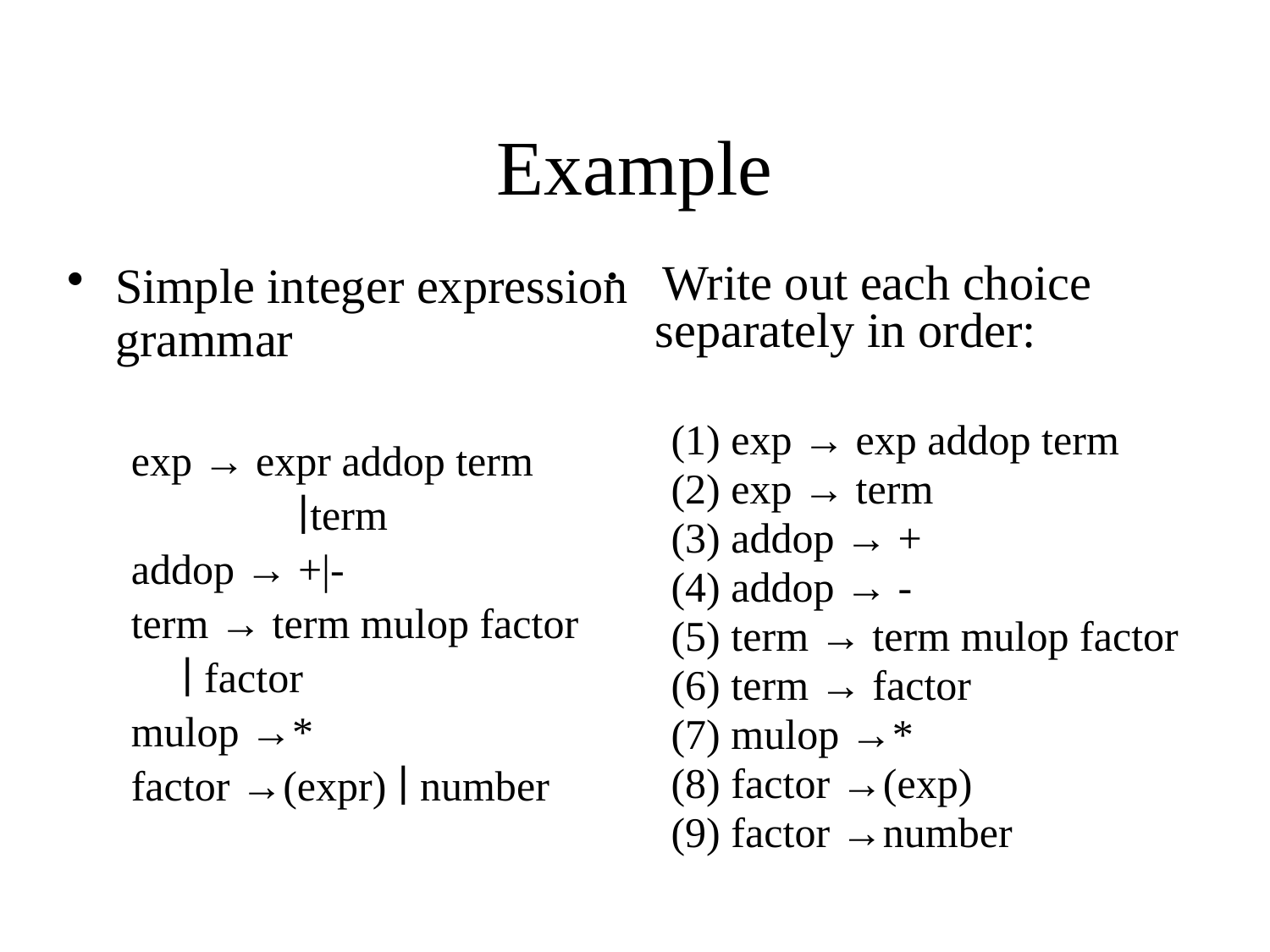

# Example
Simple integer expression grammar

exp → expr addop term
		∣term
addop → +|-
term → term mulop factor
	 ∣ factor
mulop →*
factor →(expr) ∣ number
 Write out each choice separately in order:

(1) exp → exp addop term
(2) exp → term
(3) addop → +
(4) addop → -
(5) term → term mulop factor
(6) term → factor
(7) mulop →*
(8) factor →(exp)
(9) factor →number